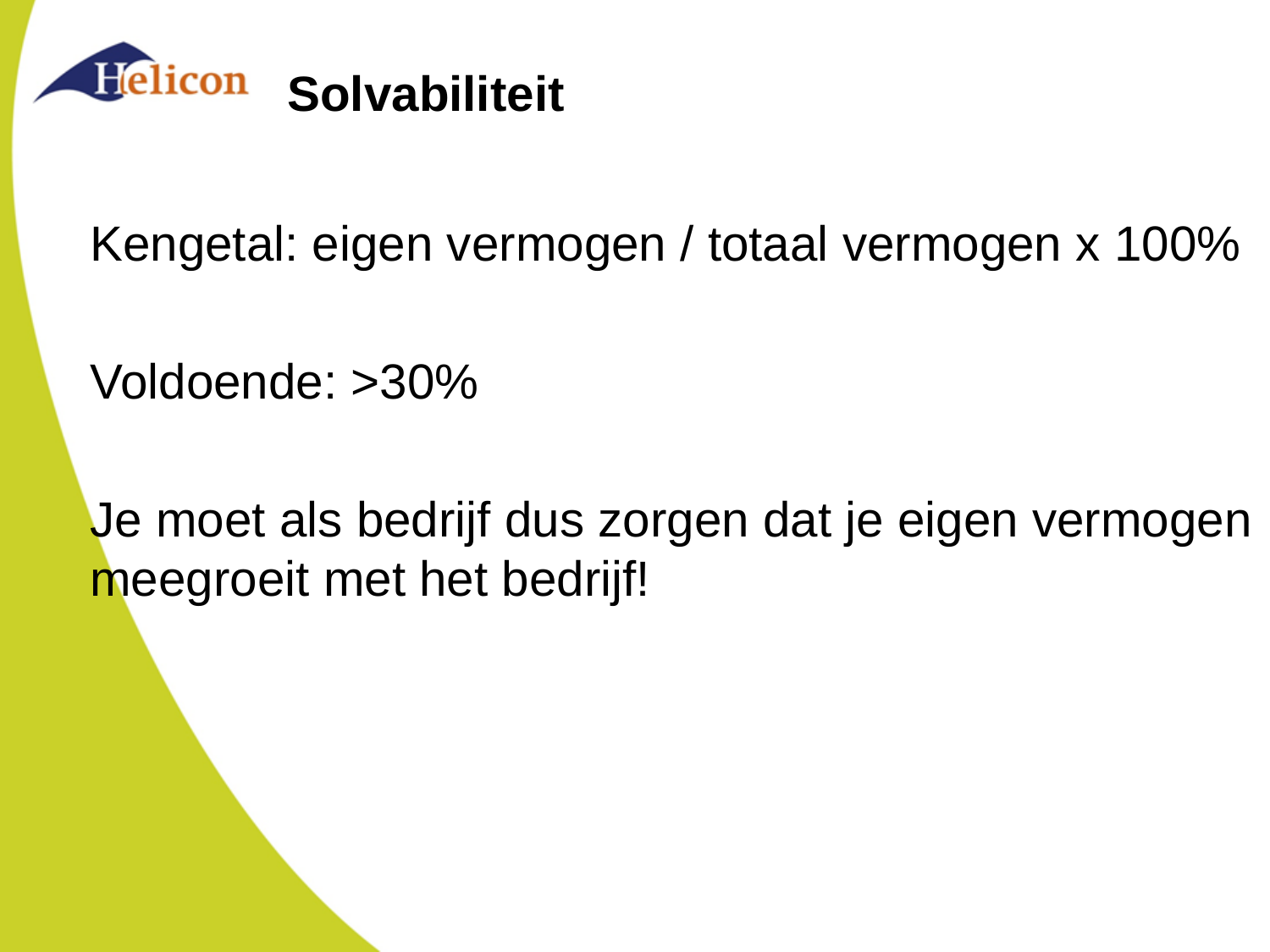

# Solvabiliteit

Kengetal: eigen vermogen / totaal vermogen x 100%

Voldoende: >30%

Je moet als bedrijf dus zorgen dat je eigen vermogen meegroeit met het bedrijf!